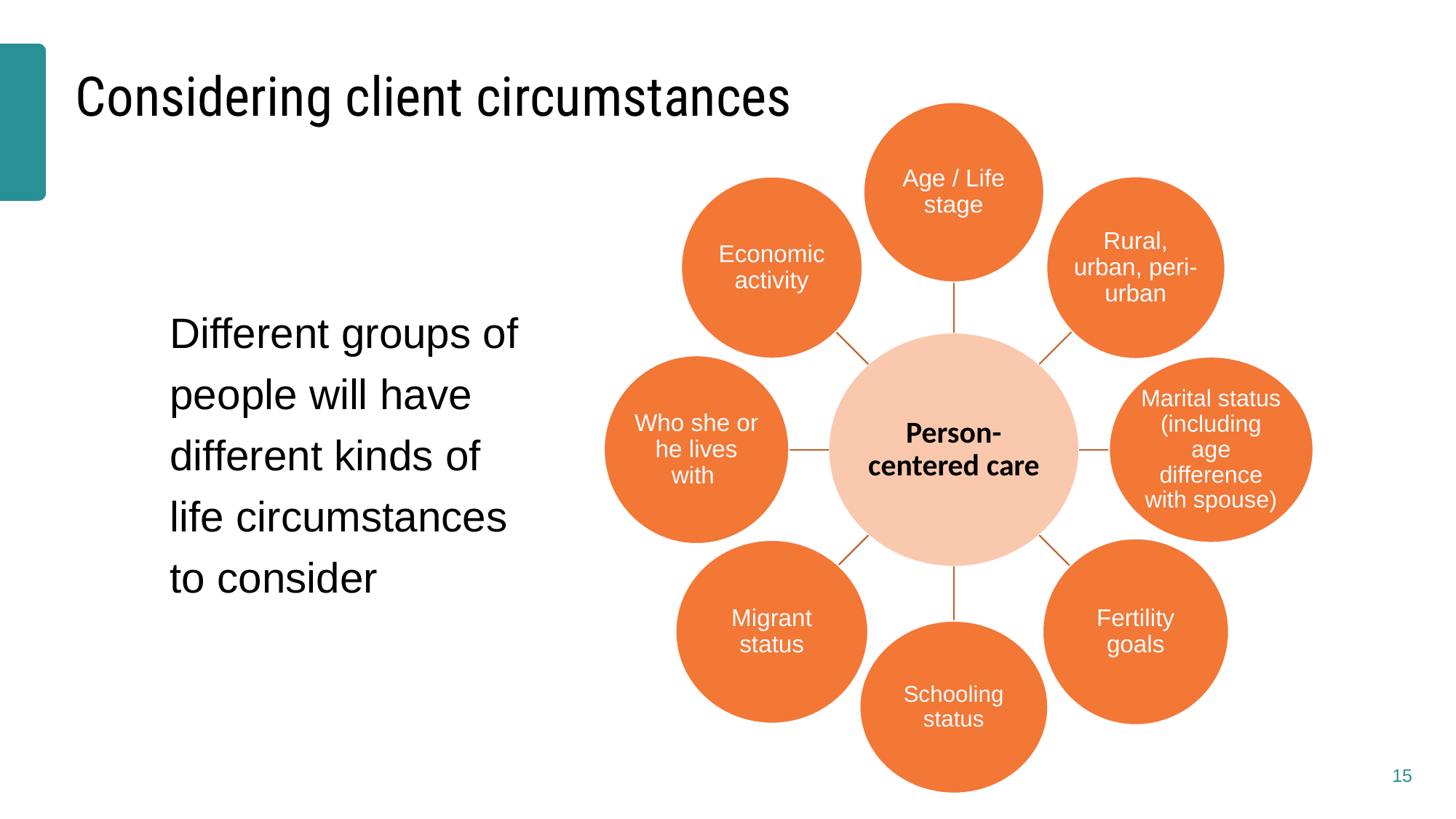

# Considering client circumstances

Age / Life stage

Rural, urban, peri-urban
Economic activity

Person-
centered care
Who she or he lives with
Marital status (including age difference with spouse)

Fertility goals
Migrant status

Schooling status
Different groups of people will have different kinds of life circumstances to consider
15